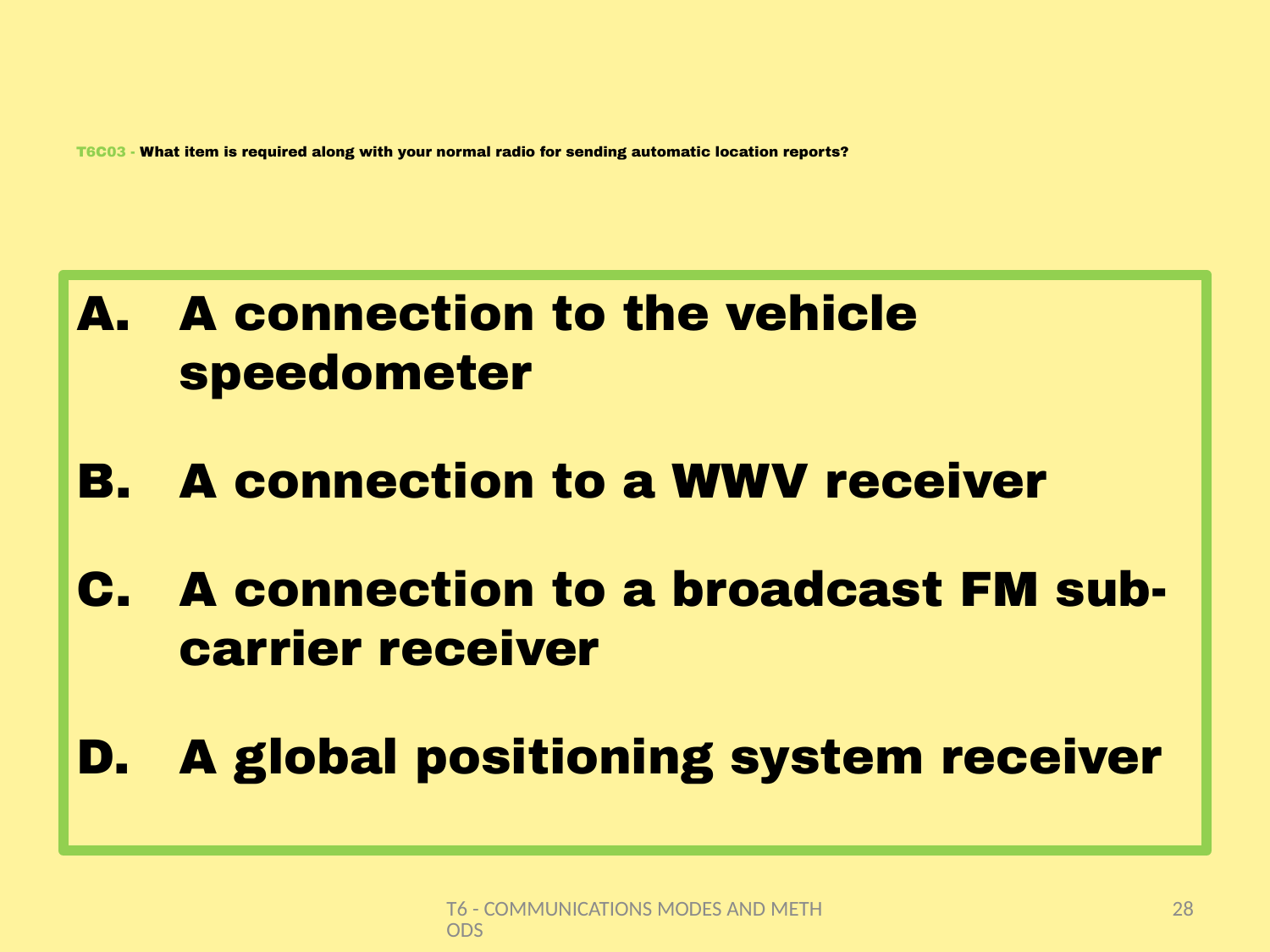

# T6C03 - What item is required along with your normal radio for sending automatic location reports?
A connection to the vehicle speedometer

A connection to a WWV receiver

A connection to a broadcast FM sub-carrier receiver

A global positioning system receiver
T6 - COMMUNICATIONS MODES AND METHODS
28